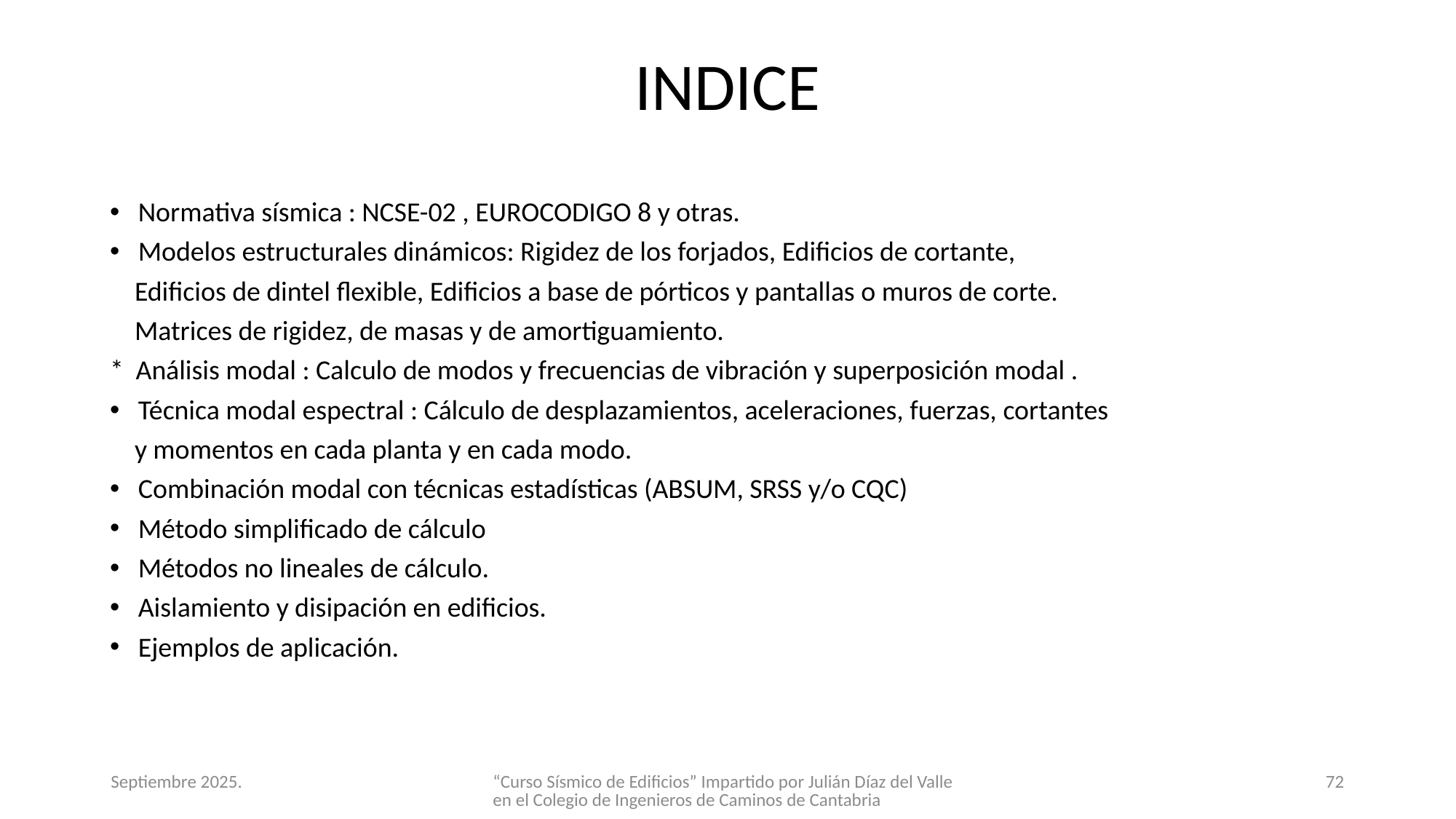

# INDICE

Normativa sísmica : NCSE-02 , EUROCODIGO 8 y otras.
Modelos estructurales dinámicos: Rigidez de los forjados, Edificios de cortante,
    Edificios de dintel flexible, Edificios a base de pórticos y pantallas o muros de corte.
    Matrices de rigidez, de masas y de amortiguamiento.
*  Análisis modal : Calculo de modos y frecuencias de vibración y superposición modal .
Técnica modal espectral : Cálculo de desplazamientos, aceleraciones, fuerzas, cortantes
    y momentos en cada planta y en cada modo.
Combinación modal con técnicas estadísticas (ABSUM, SRSS y/o CQC)
Método simplificado de cálculo
Métodos no lineales de cálculo.
Aislamiento y disipación en edificios.
Ejemplos de aplicación.

Septiembre 2025.
“Curso Sísmico de Edificios” Impartido por Julián Díaz del Valle en el Colegio de Ingenieros de Caminos de Cantabria
72